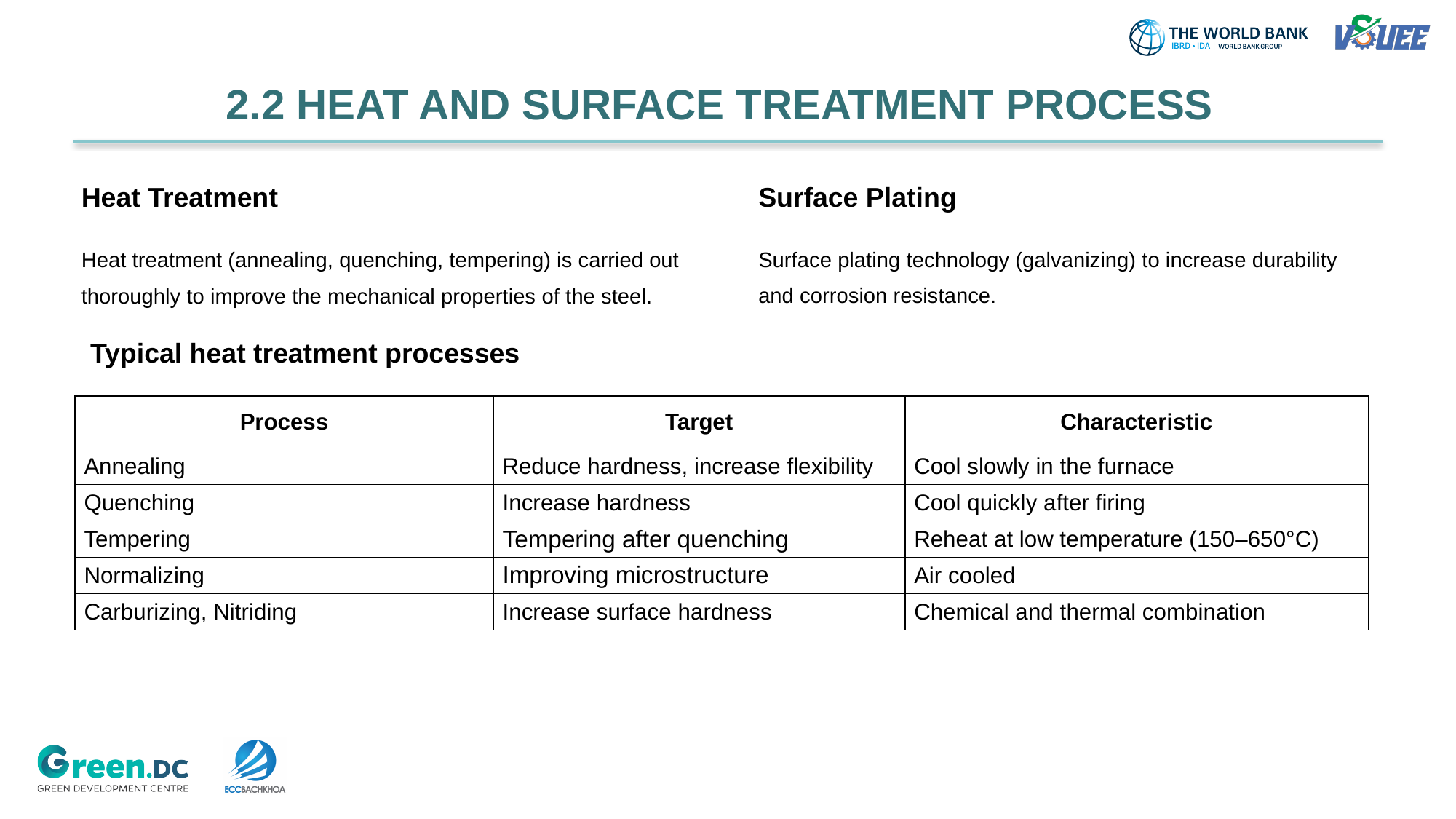

2.2 HEAT AND SURFACE TREATMENT PROCESS
Heat Treatment
Surface Plating
Surface plating technology (galvanizing) to increase durability and corrosion resistance.
Heat treatment (annealing, quenching, tempering) is carried out thoroughly to improve the mechanical properties of the steel.
Typical heat treatment processes
| Process | Target | Characteristic |
| --- | --- | --- |
| Annealing | Reduce hardness, increase flexibility | Cool slowly in the furnace |
| Quenching | Increase hardness | Cool quickly after firing |
| Tempering | Tempering after quenching | Reheat at low temperature (150–650°C) |
| Normalizing | Improving microstructure | Air cooled |
| Carburizing, Nitriding | Increase surface hardness | Chemical and thermal combination |